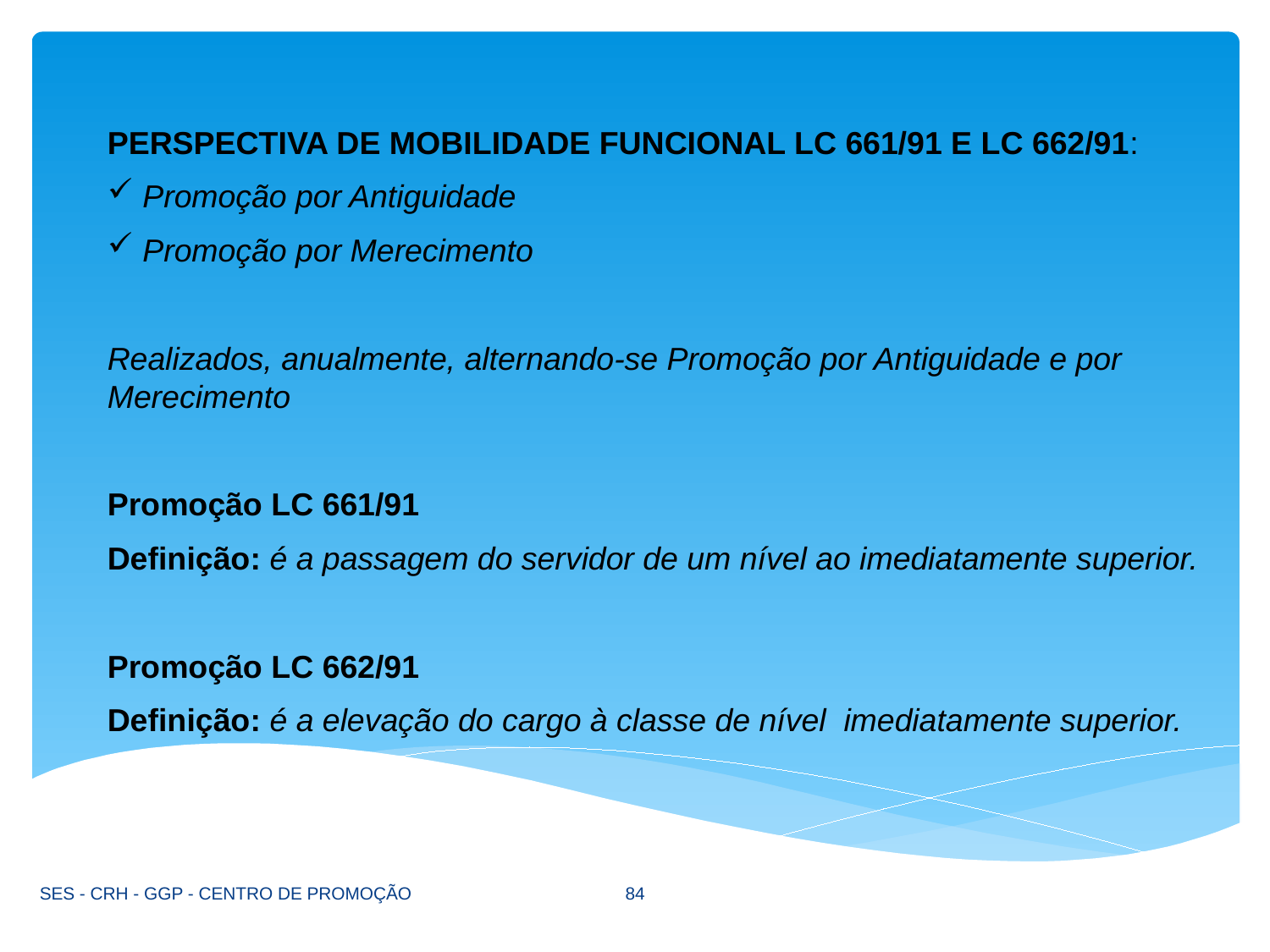

PERSPECTIVA DE MOBILIDADE FUNCIONAL LC 661/91 E LC 662/91:
 Promoção por Antiguidade
 Promoção por Merecimento

Realizados, anualmente, alternando-se Promoção por Antiguidade e por Merecimento

Promoção LC 661/91
Definição: é a passagem do servidor de um nível ao imediatamente superior.

Promoção LC 662/91
Definição: é a elevação do cargo à classe de nível  imediatamente superior.

84
SES - CRH - GGP - CENTRO DE PROMOÇÃO